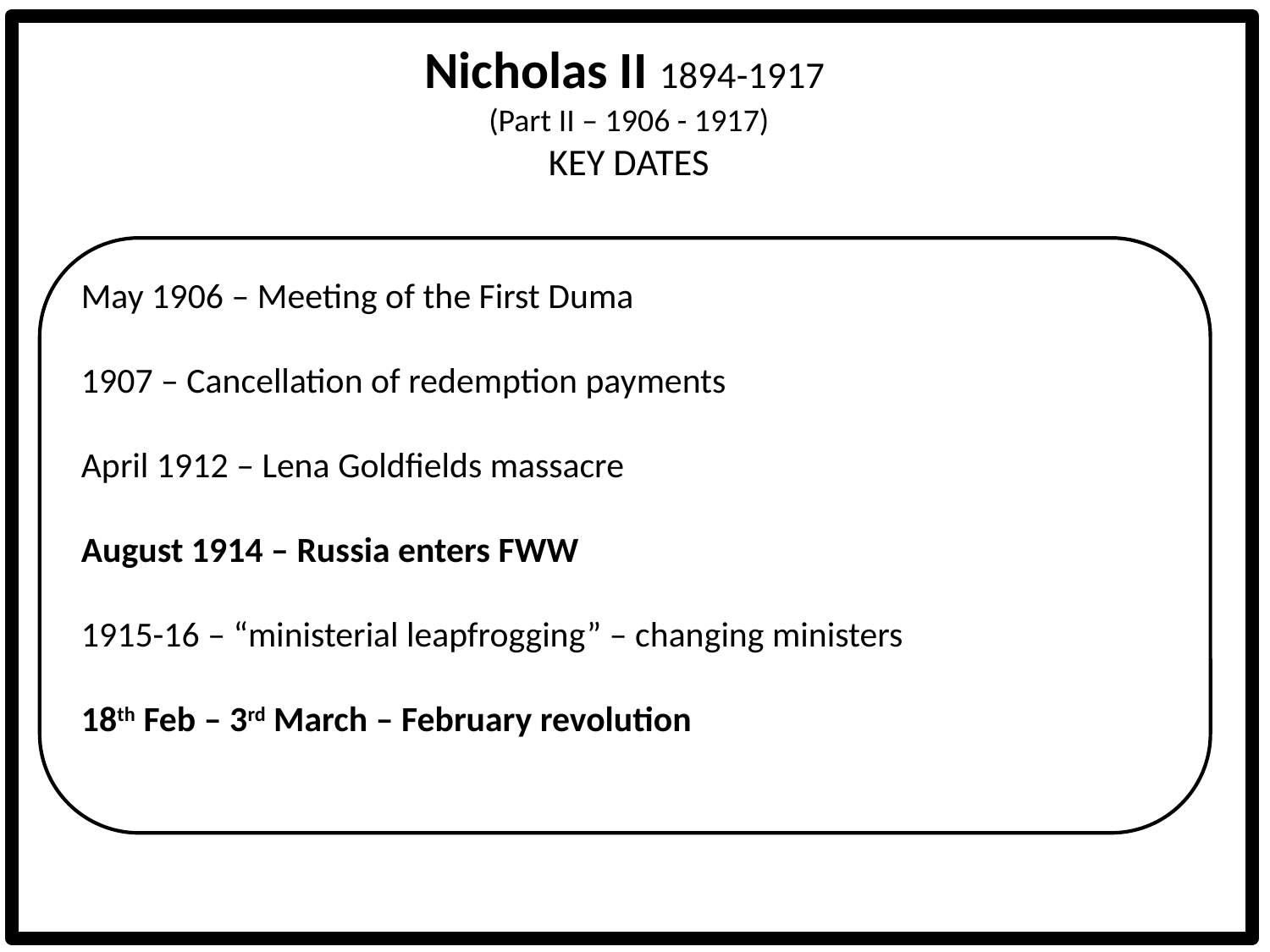

Nicholas II 1894-1917
(Part II – 1906 - 1917)
KEY DATES
May 1906 – Meeting of the First Duma

1907 – Cancellation of redemption payments

April 1912 – Lena Goldfields massacre

August 1914 – Russia enters FWW

1915-16 – “ministerial leapfrogging” – changing ministers

18th Feb – 3rd March – February revolution